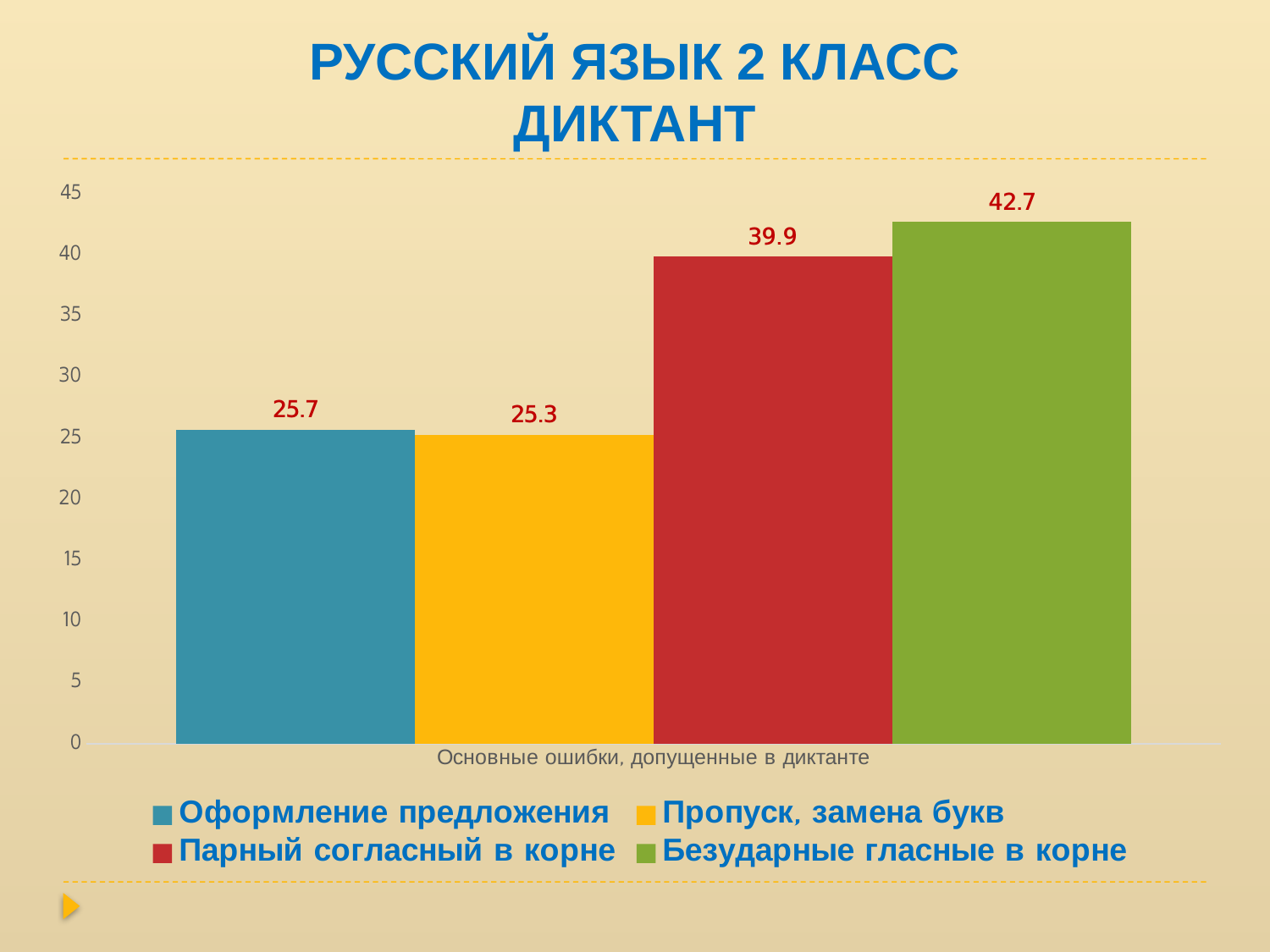

# РУССКИЙ ЯЗЫК 2 КЛАСС ДИКТАНТ

### Chart

| Category | Оформление предложения | Пропуск, замена букв | Парный согласный в корне | Безударные гласные в корне |
|---|---|---|---|---|
| Основные ошибки, допущенные в диктанте | 25.7 | 25.3 | 39.9 | 42.7 |